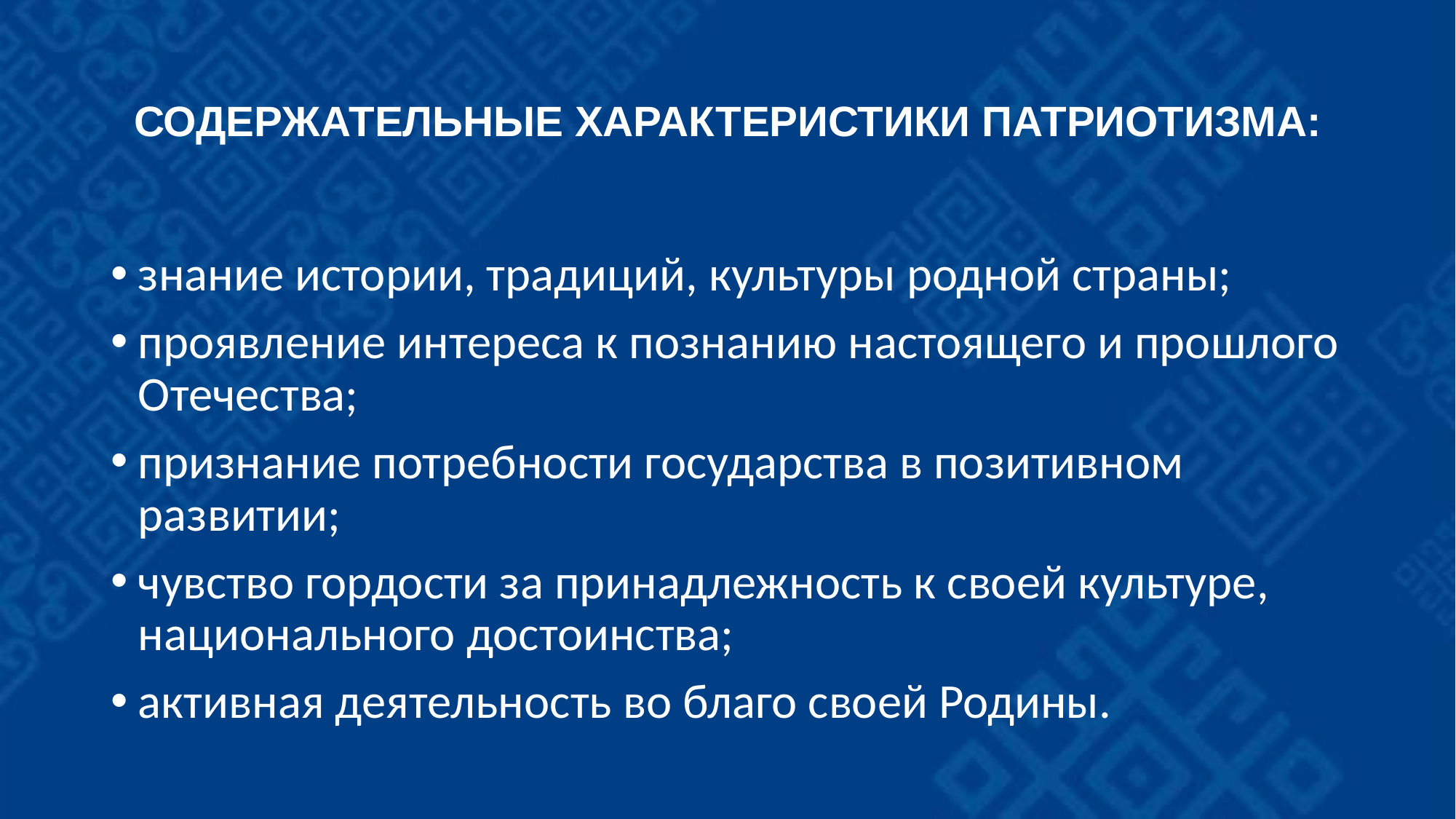

# СОДЕРЖАТЕЛЬНЫЕ ХАРАКТЕРИСТИКИ ПАТРИОТИЗМА:
знание истории, традиций, культуры родной страны;
проявление интереса к познанию настоящего и прошлого Отечества;
признание потребности государства в позитивном развитии;
чувство гордости за принадлежность к своей культуре, национального достоинства;
активная деятельность во благо своей Родины.